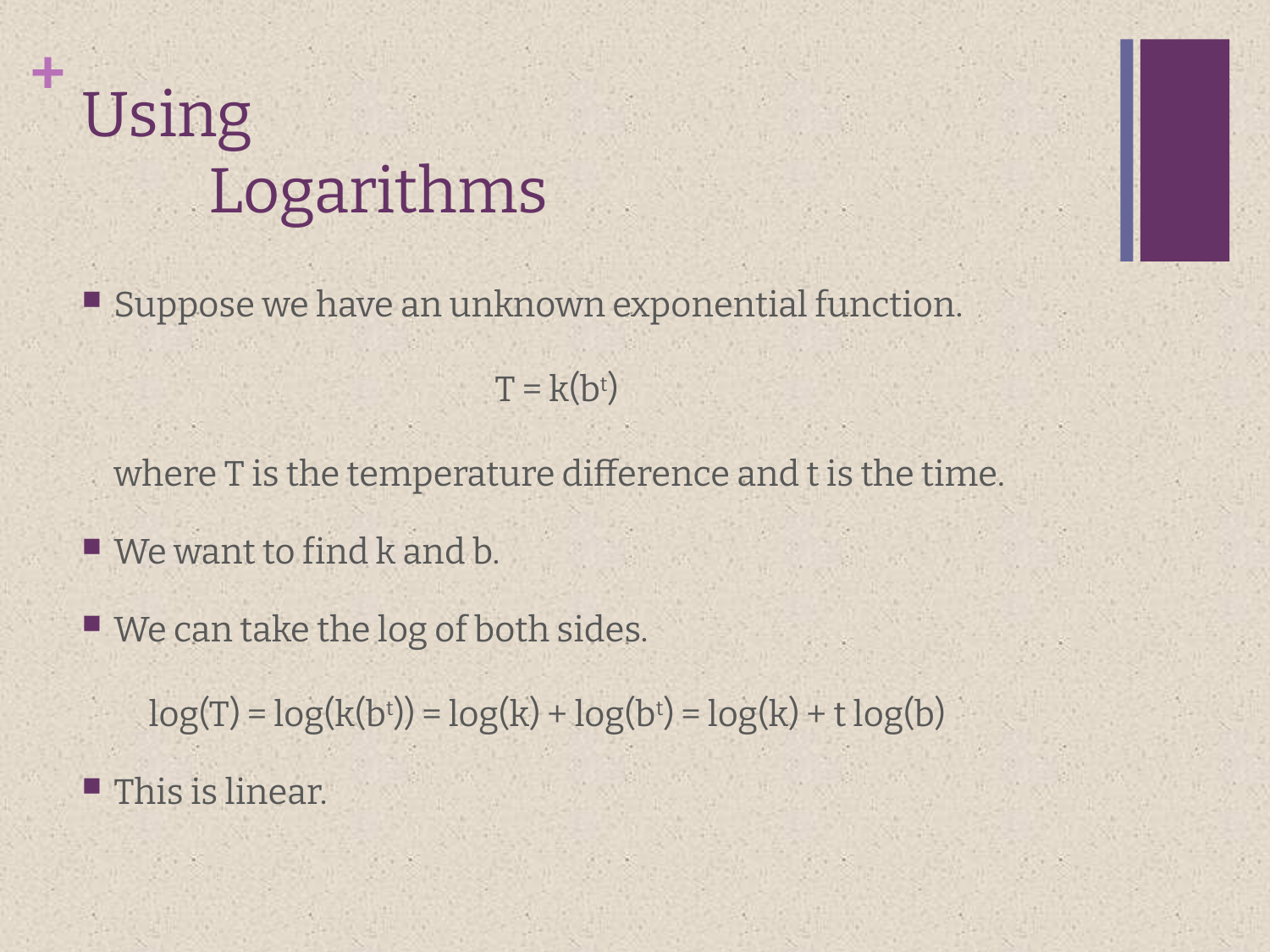

# Using Logarithms
Suppose we have an unknown exponential function.
			T = k(bt)
where T is the temperature difference and t is the time.
We want to find k and b.
We can take the log of both sides.
     log(T) = log(k(bt)) = log(k) + log(bt) = log(k) + t log(b)
This is linear.